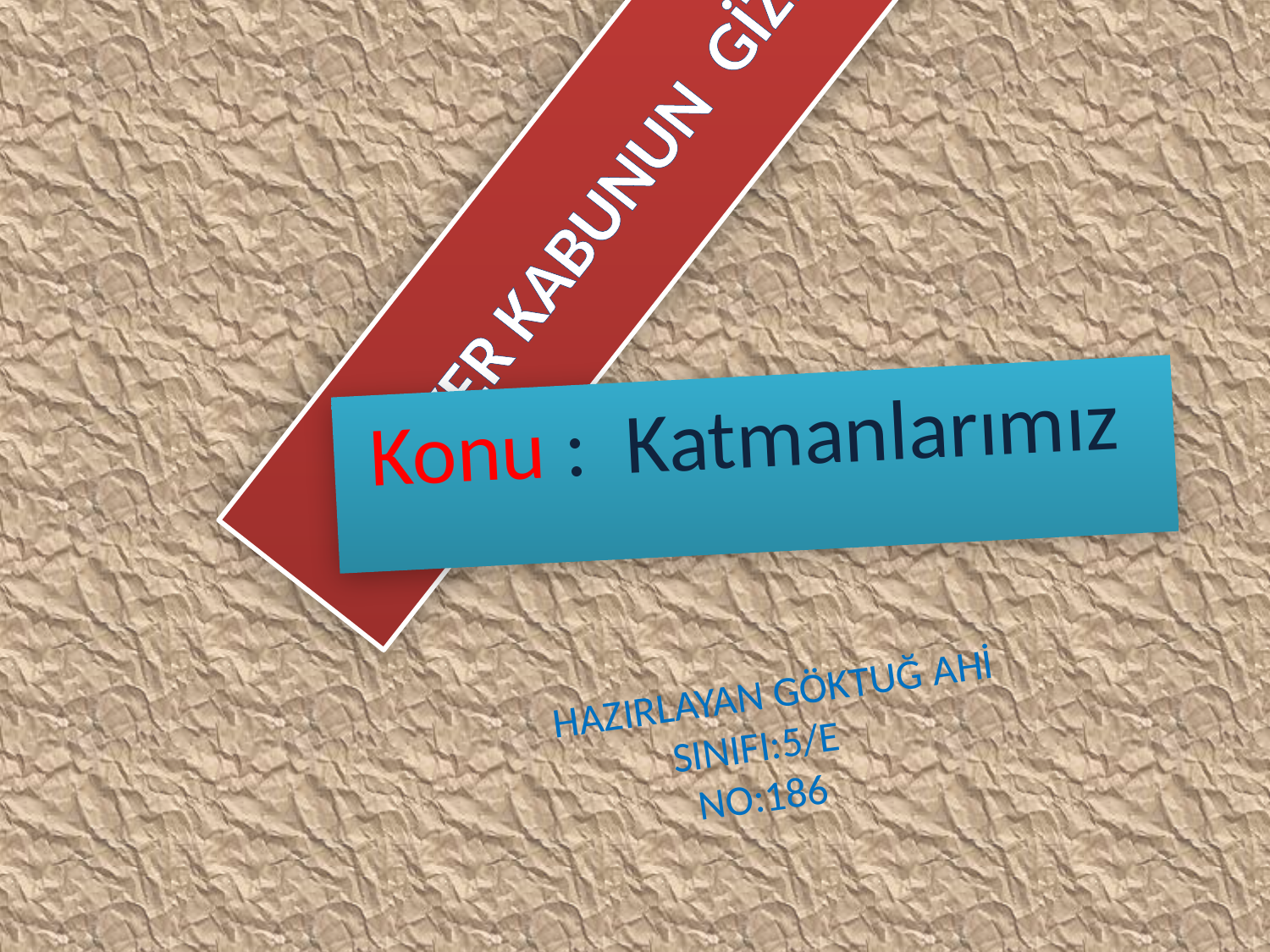

# YER KABUNUN  GİZEMİ
Konu :  Katmanlarımız

HAZIRLAYAN GÖKTUĞ AHİ
            SINIFI:5/E
              NO:186